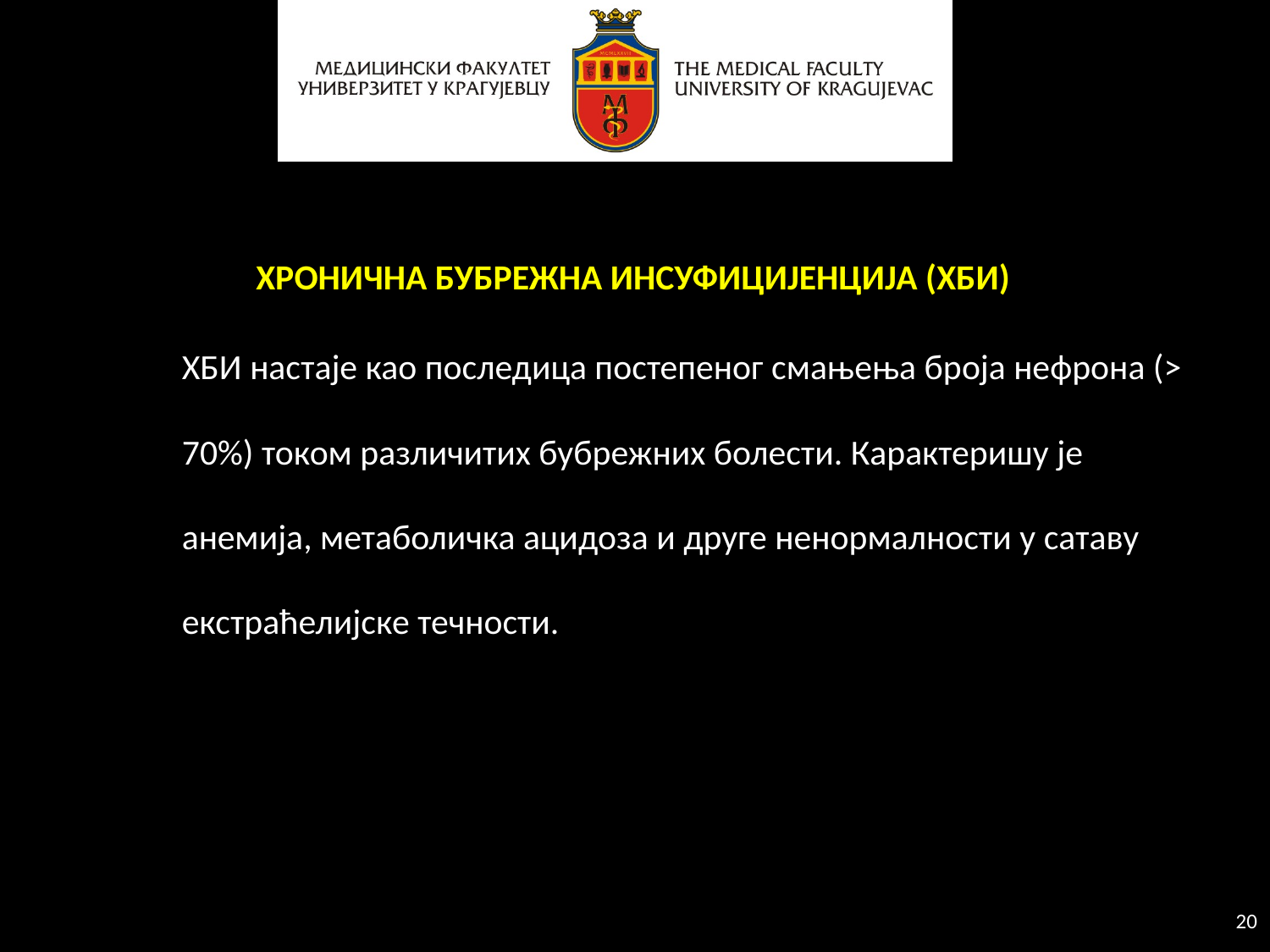

ХРОНИЧНА БУБРЕЖНА ИНСУФИЦИЈЕНЦИЈА (ХБИ)
ХБИ настаје као последица постепеног смањења броја нефрона (> 70%) током различитих бубрежних болести. Карактеришу је анемија, метаболичка ацидоза и друге ненормалности у сатаву екстраћелијске течности.
20